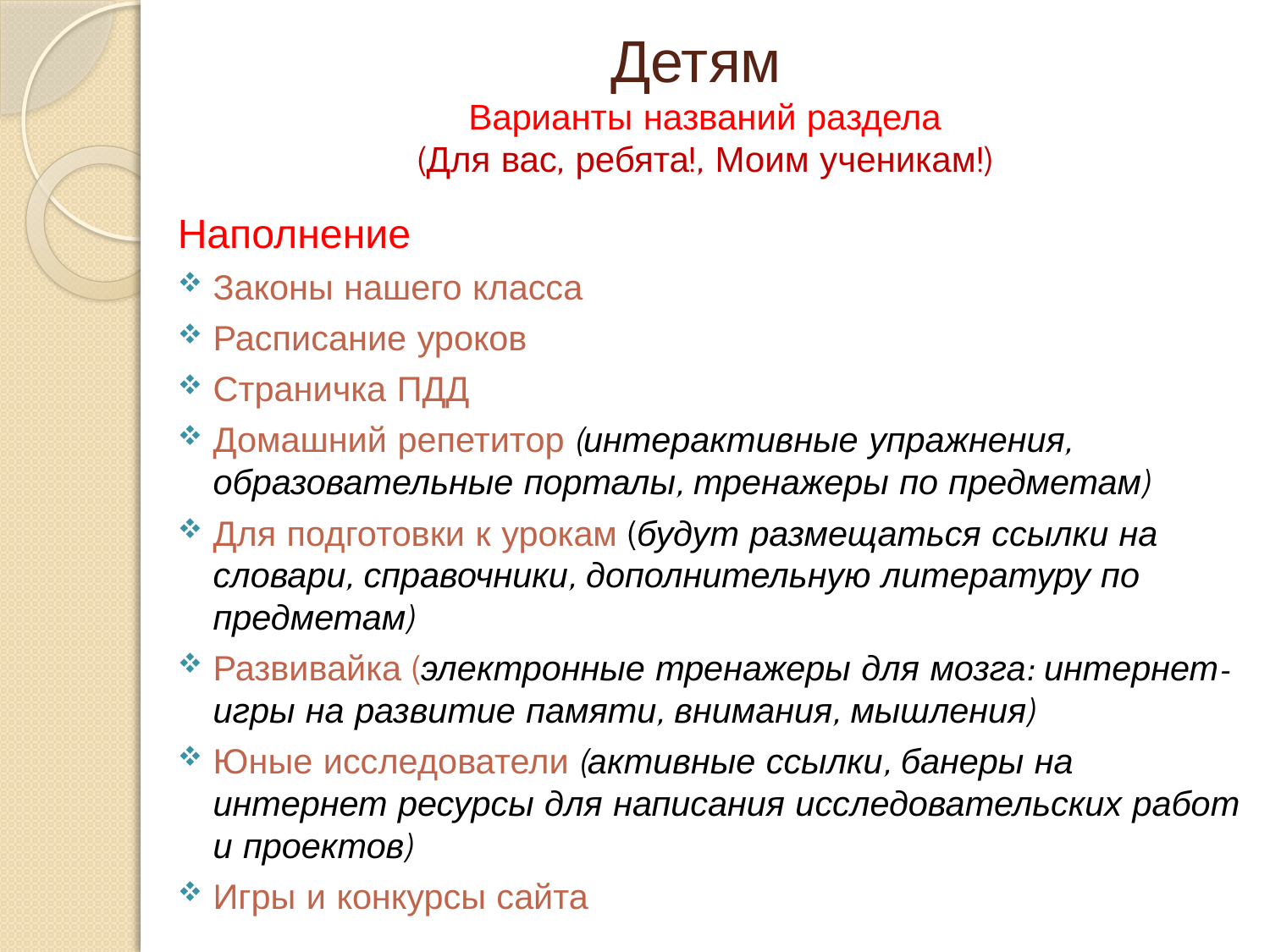

# Детям Варианты названий раздела (Для вас, ребята!, Моим ученикам!)
Наполнение
Законы нашего класса
Расписание уроков
Страничка ПДД
Домашний репетитор (интерактивные упражнения, образовательные порталы, тренажеры по предметам)
Для подготовки к урокам (будут размещаться ссылки на словари, справочники, дополнительную литературу по предметам)
Развивайка (электронные тренажеры для мозга: интернет-игры на развитие памяти, внимания, мышления)
Юные исследователи (активные ссылки, банеры на интернет ресурсы для написания исследовательских работ и проектов)
Игры и конкурсы сайта